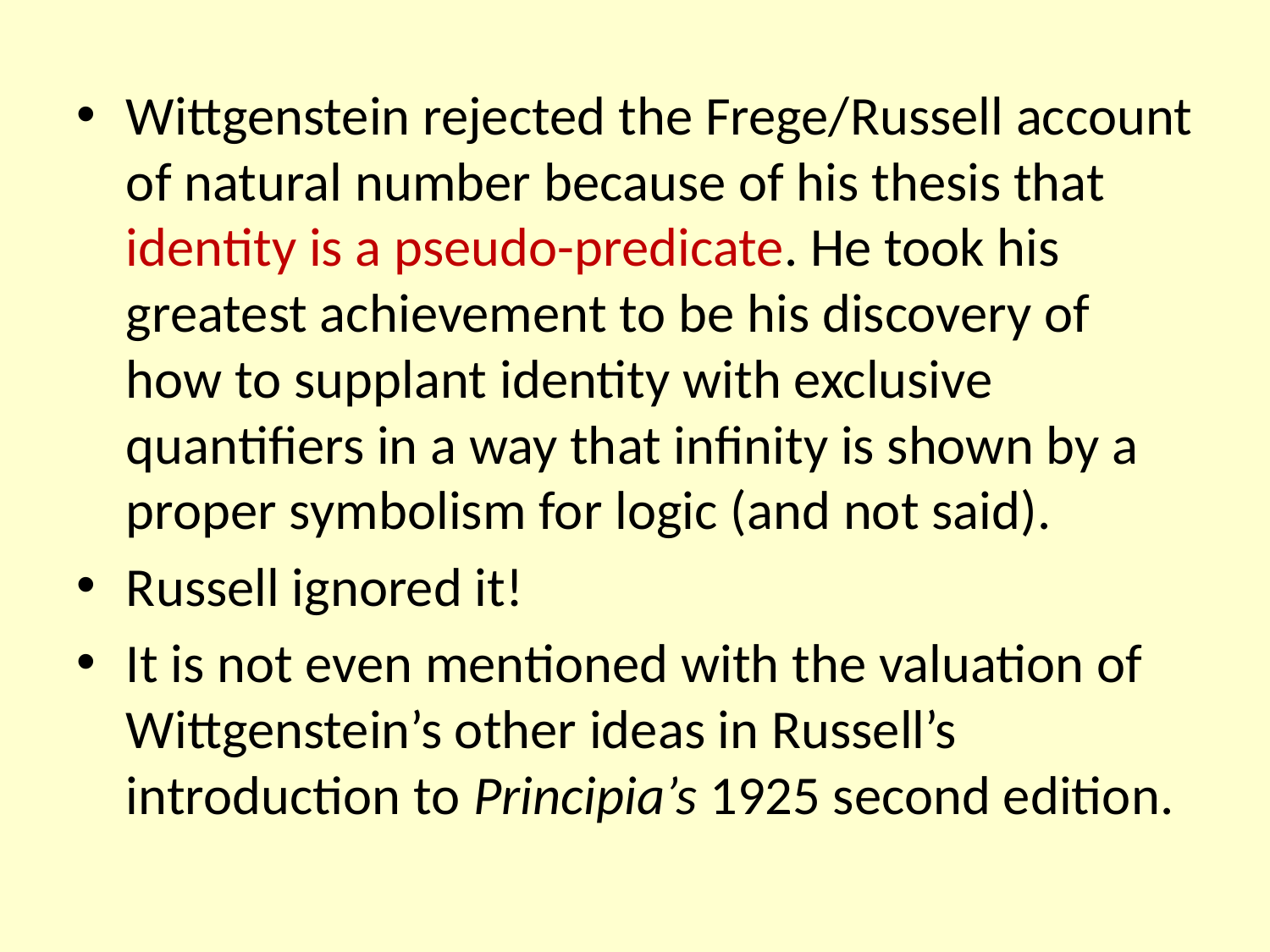

Wittgenstein rejected the Frege/Russell account of natural number because of his thesis that identity is a pseudo-predicate. He took his greatest achievement to be his discovery of how to supplant identity with exclusive quantifiers in a way that infinity is shown by a proper symbolism for logic (and not said).
Russell ignored it!
It is not even mentioned with the valuation of Wittgenstein’s other ideas in Russell’s introduction to Principia’s 1925 second edition.